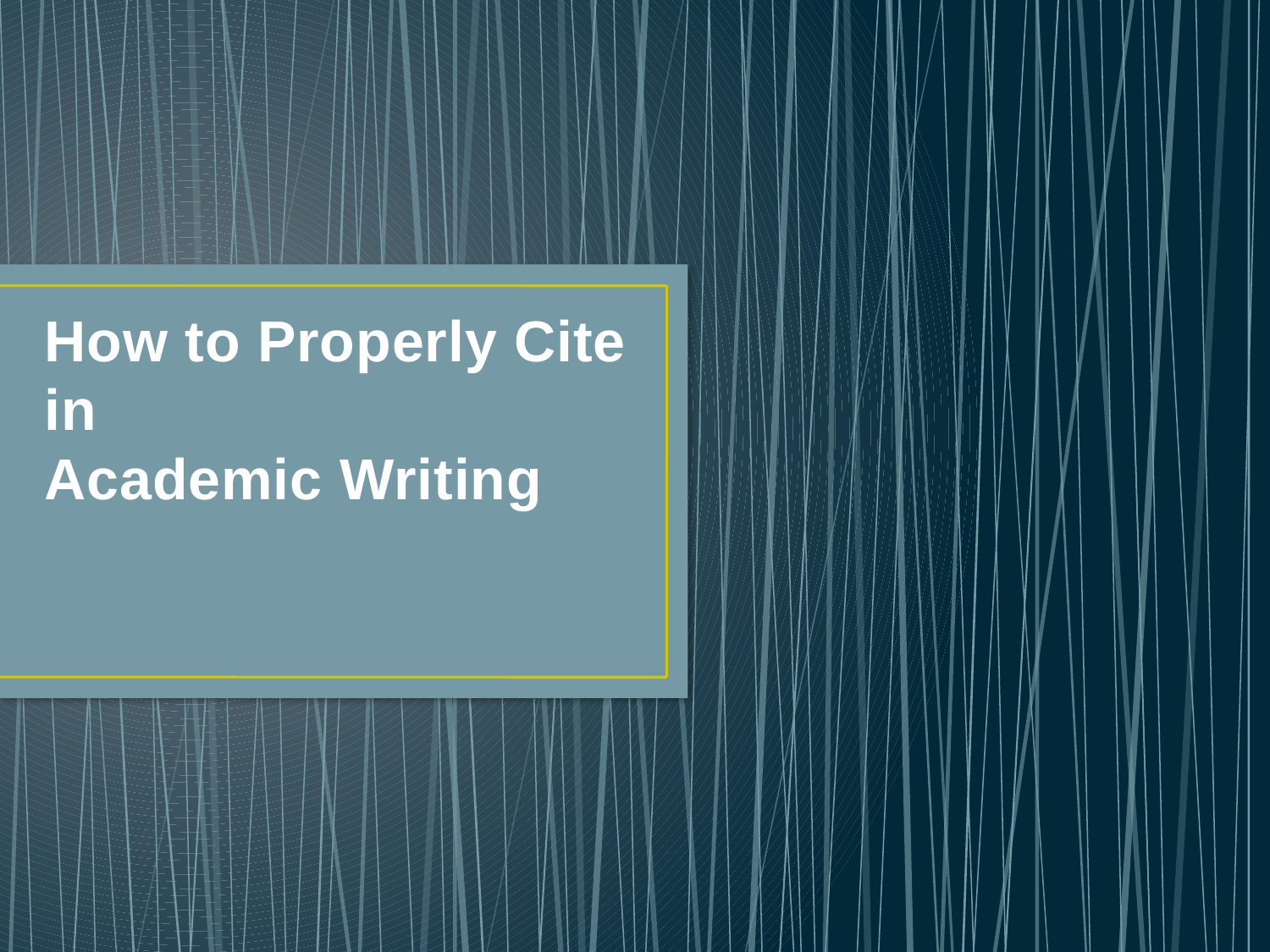

# How to Properly Cite in Academic Writing